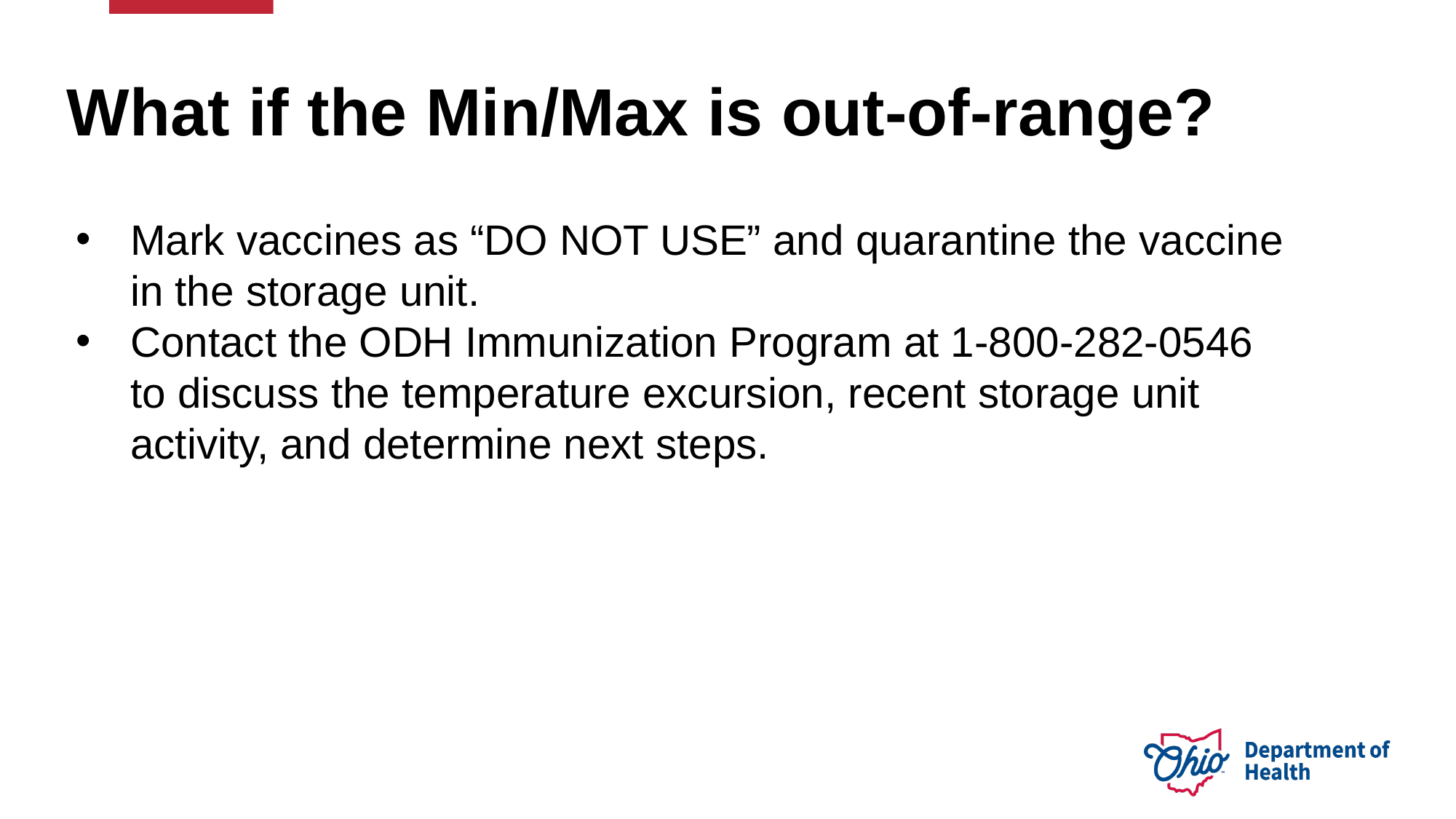

# What if the Min/Max is out-of-range?
Mark vaccines as “DO NOT USE” and quarantine the vaccine in the storage unit.
Contact the ODH Immunization Program at 1-800-282-0546 to discuss the temperature excursion, recent storage unit activity, and determine next steps.